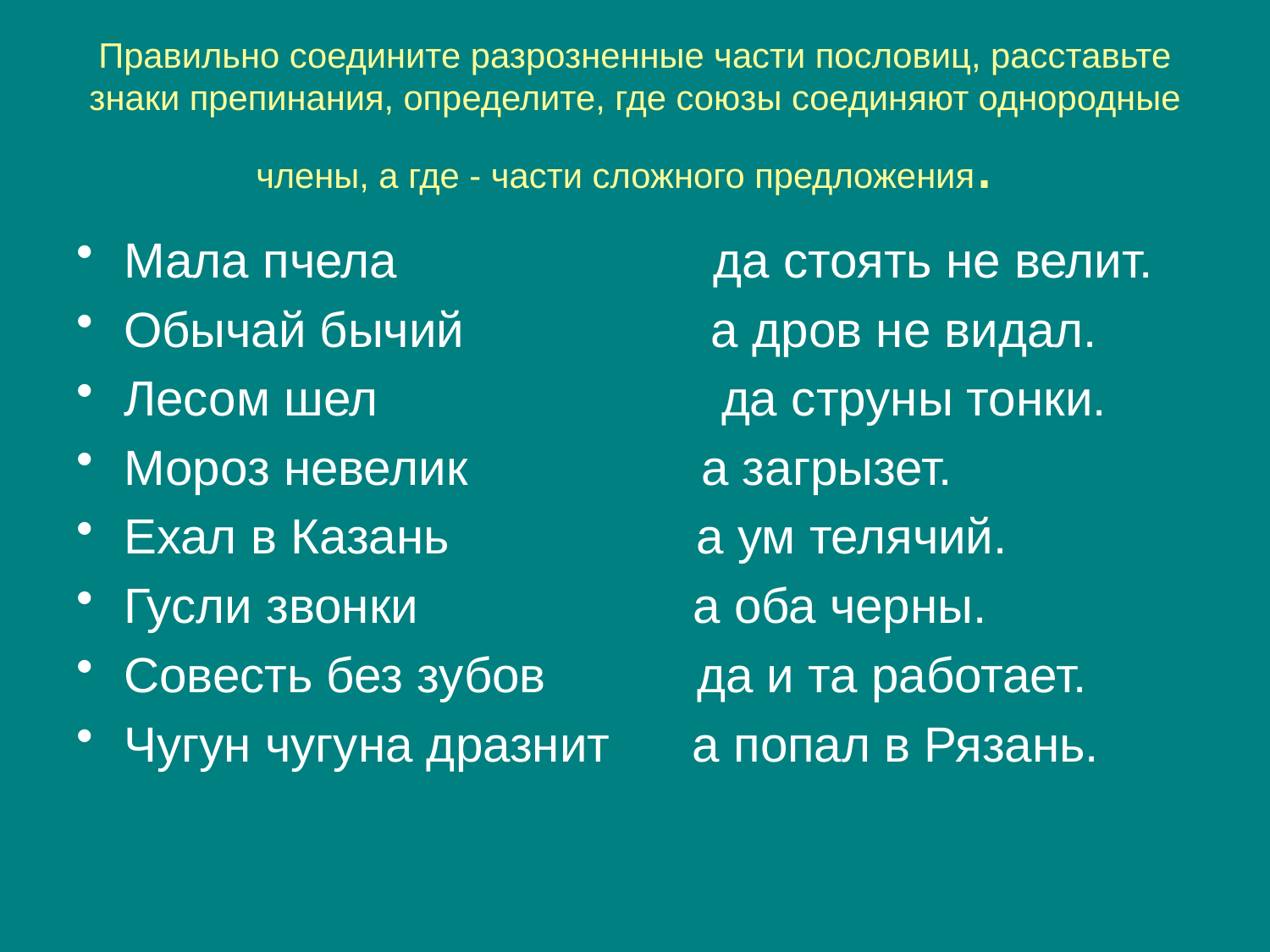

# Правильно соедините разрозненные части пословиц, расставьте знаки препинания, определите, где союзы соединяют однородные члены, а где - части сложного предложения.
Мала пчела                       да стоять не велит.
Обычай бычий                  а дров не видал.
Лесом шел                         да струны тонки.
Мороз невелик                 а загрызет.
Ехал в Казань                  а ум телячий.
Гусли звонки                    а оба черны.
Совесть без зубов           да и та работает.
Чугун чугуна дразнит      а попал в Рязань.